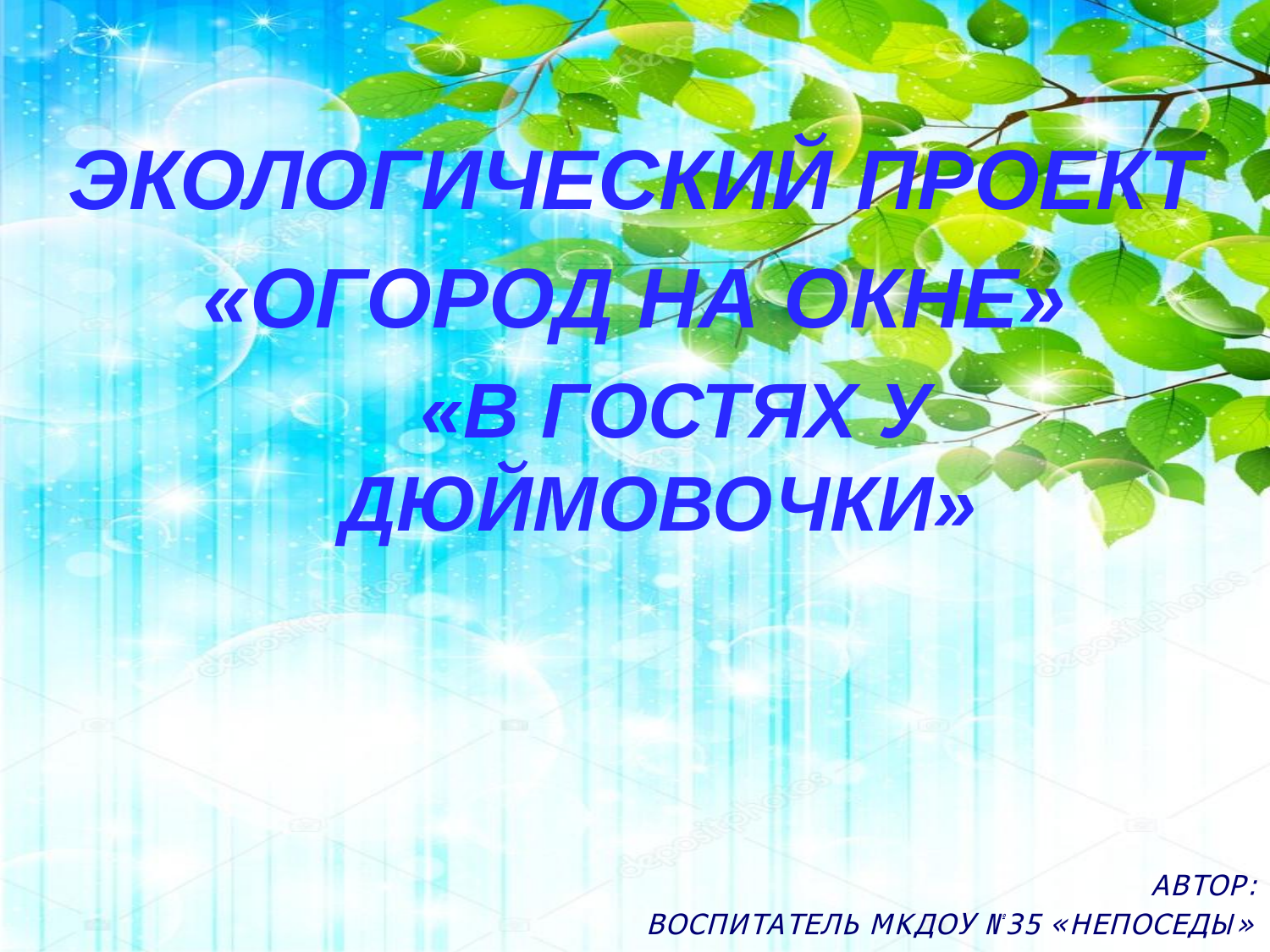

Экологический проект
«Огород на окне»
     «В гостях у Дюймовочки»

Автор:
Воспитатель МКДОУ №35 «Непоседы»
Андреенко Евгения Федоровна